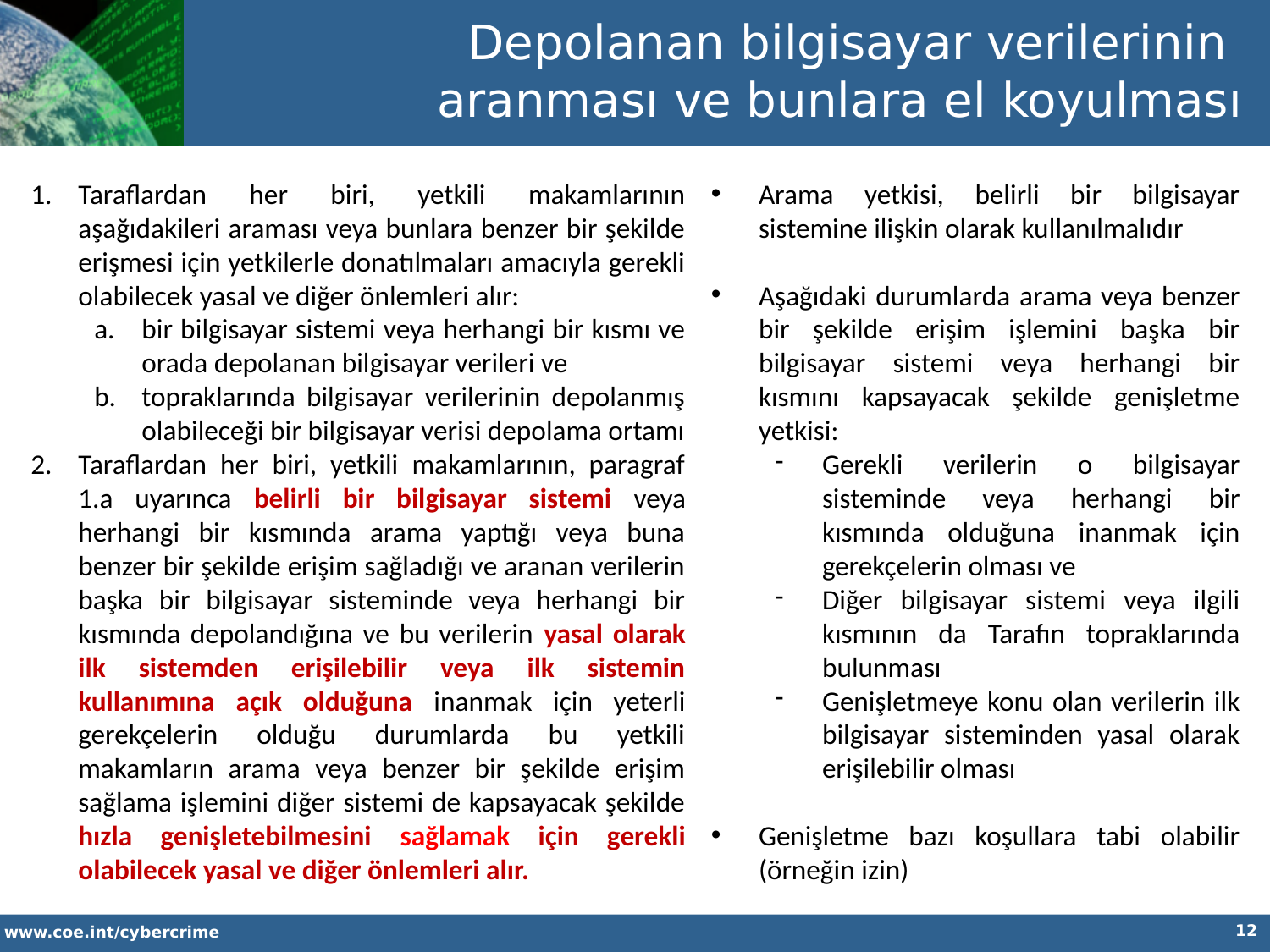

Depolanan bilgisayar verilerinin
aranması ve bunlara el koyulması
Taraflardan her biri, yetkili makamlarının aşağıdakileri araması veya bunlara benzer bir şekilde erişmesi için yetkilerle donatılmaları amacıyla gerekli olabilecek yasal ve diğer önlemleri alır:
bir bilgisayar sistemi veya herhangi bir kısmı ve orada depolanan bilgisayar verileri ve
topraklarında bilgisayar verilerinin depolanmış olabileceği bir bilgisayar verisi depolama ortamı
Taraflardan her biri, yetkili makamlarının, paragraf 1.a uyarınca belirli bir bilgisayar sistemi veya herhangi bir kısmında arama yaptığı veya buna benzer bir şekilde erişim sağladığı ve aranan verilerin başka bir bilgisayar sisteminde veya herhangi bir kısmında depolandığına ve bu verilerin yasal olarak ilk sistemden erişilebilir veya ilk sistemin kullanımına açık olduğuna inanmak için yeterli gerekçelerin olduğu durumlarda bu yetkili makamların arama veya benzer bir şekilde erişim sağlama işlemini diğer sistemi de kapsayacak şekilde hızla genişletebilmesini sağlamak için gerekli olabilecek yasal ve diğer önlemleri alır.
Arama yetkisi, belirli bir bilgisayar sistemine ilişkin olarak kullanılmalıdır

Aşağıdaki durumlarda arama veya benzer bir şekilde erişim işlemini başka bir bilgisayar sistemi veya herhangi bir kısmını kapsayacak şekilde genişletme yetkisi:
Gerekli verilerin o bilgisayar sisteminde veya herhangi bir kısmında olduğuna inanmak için gerekçelerin olması ve
Diğer bilgisayar sistemi veya ilgili kısmının da Tarafın topraklarında bulunması
Genişletmeye konu olan verilerin ilk bilgisayar sisteminden yasal olarak erişilebilir olması

Genişletme bazı koşullara tabi olabilir (örneğin izin)